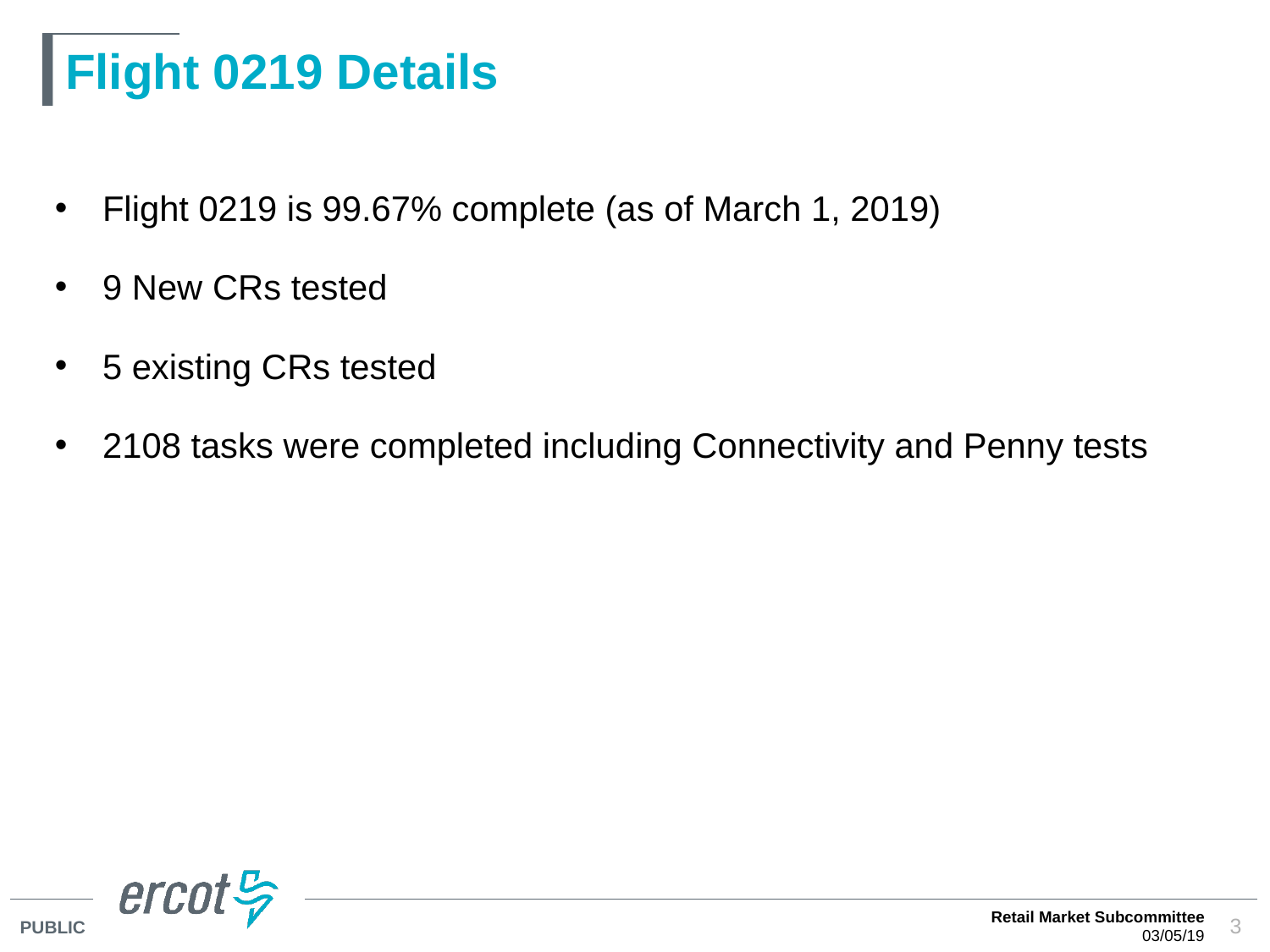

# Flight 0219 Details
Flight 0219 is 99.67% complete (as of March 1, 2019)
9 New CRs tested
5 existing CRs tested
2108 tasks were completed including Connectivity and Penny tests

Retail Market Subcommittee
03/05/19
3